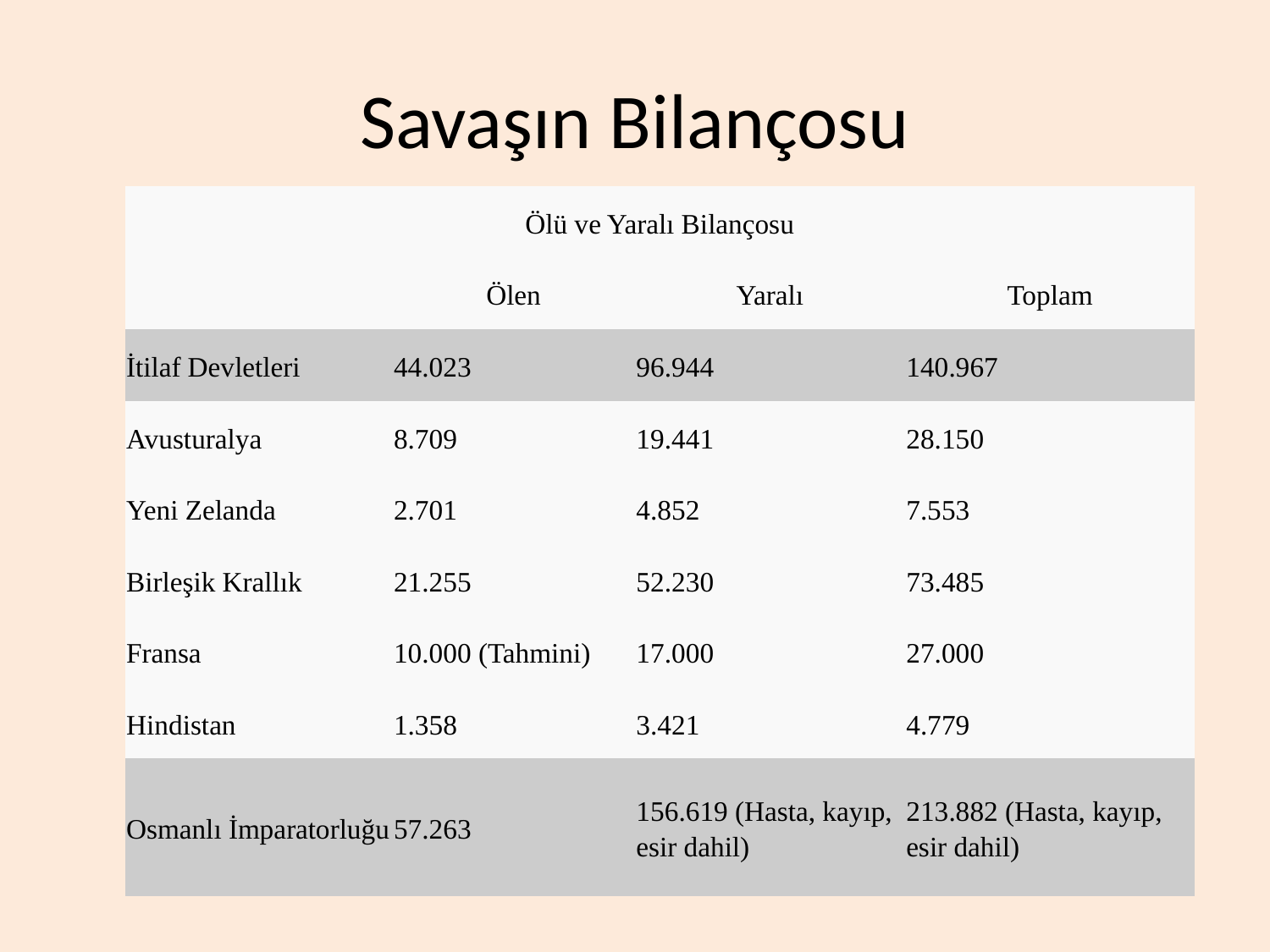

# Savaşın Bilançosu
| Ölü ve Yaralı Bilançosu |  |  |  |
| --- | --- | --- | --- |
|  | Ölen | Yaralı | Toplam |
| İtilaf Devletleri | 44.023 | 96.944 | 140.967 |
| Avusturalya | 8.709 | 19.441 | 28.150 |
| Yeni Zelanda | 2.701 | 4.852 | 7.553 |
| Birleşik Krallık | 21.255 | 52.230 | 73.485 |
| Fransa | 10.000 (Tahmini) | 17.000 | 27.000 |
| Hindistan | 1.358 | 3.421 | 4.779 |
| Osmanlı İmparatorluğu | 57.263 | 156.619 (Hasta, kayıp, esir dahil) | 213.882 (Hasta, kayıp, esir dahil) |